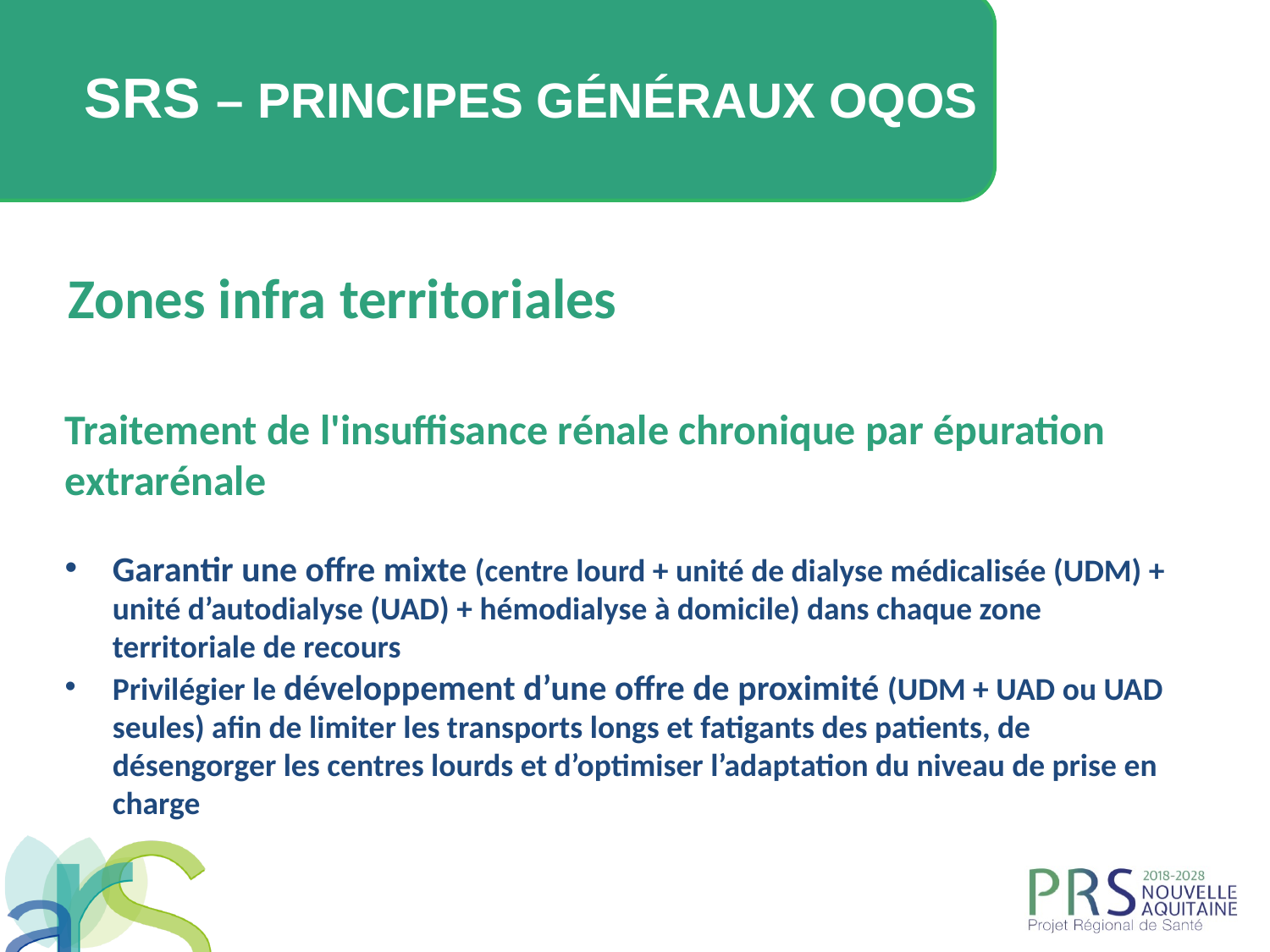

SRS – Principes généraux OQOS
Zones infra territoriales

Traitement de l'insuffisance rénale chronique par épuration extrarénale

Garantir une offre mixte (centre lourd + unité de dialyse médicalisée (UDM) + unité d’autodialyse (UAD) + hémodialyse à domicile) dans chaque zone territoriale de recours
Privilégier le développement d’une offre de proximité (UDM + UAD ou UAD seules) afin de limiter les transports longs et fatigants des patients, de désengorger les centres lourds et d’optimiser l’adaptation du niveau de prise en charge